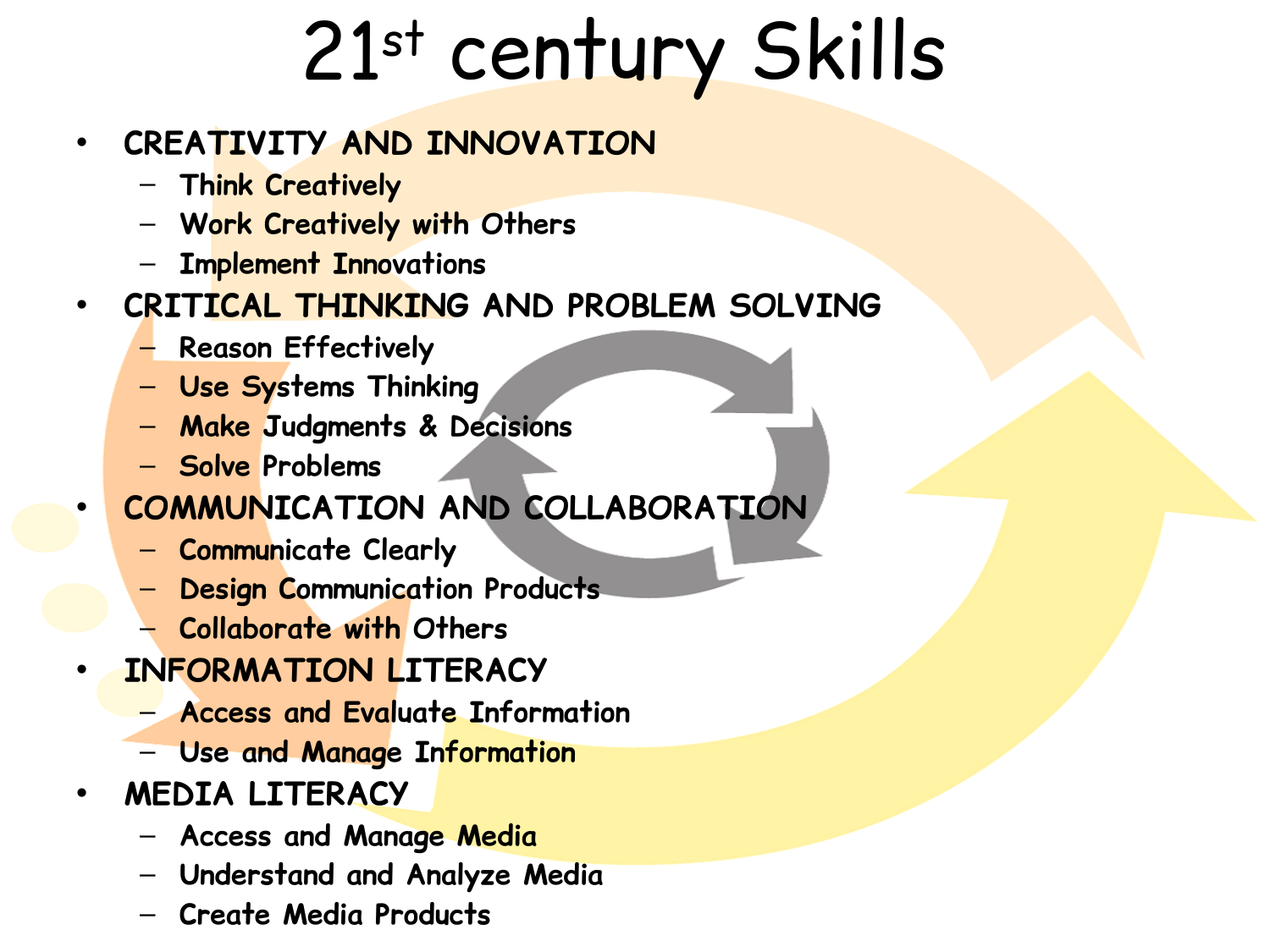

# 21st century Skills
CREATIVITY AND INNOVATION
Think Creatively
Work Creatively with Others
Implement Innovations
CRITICAL THINKING AND PROBLEM SOLVING
Reason Effectively
Use Systems Thinking
Make Judgments & Decisions
Solve Problems
COMMUNICATION AND COLLABORATION
Communicate Clearly
Design Communication Products
Collaborate with Others
INFORMATION LITERACY
Access and Evaluate Information
Use and Manage Information
MEDIA LITERACY
Access and Manage Media
Understand and Analyze Media
Create Media Products